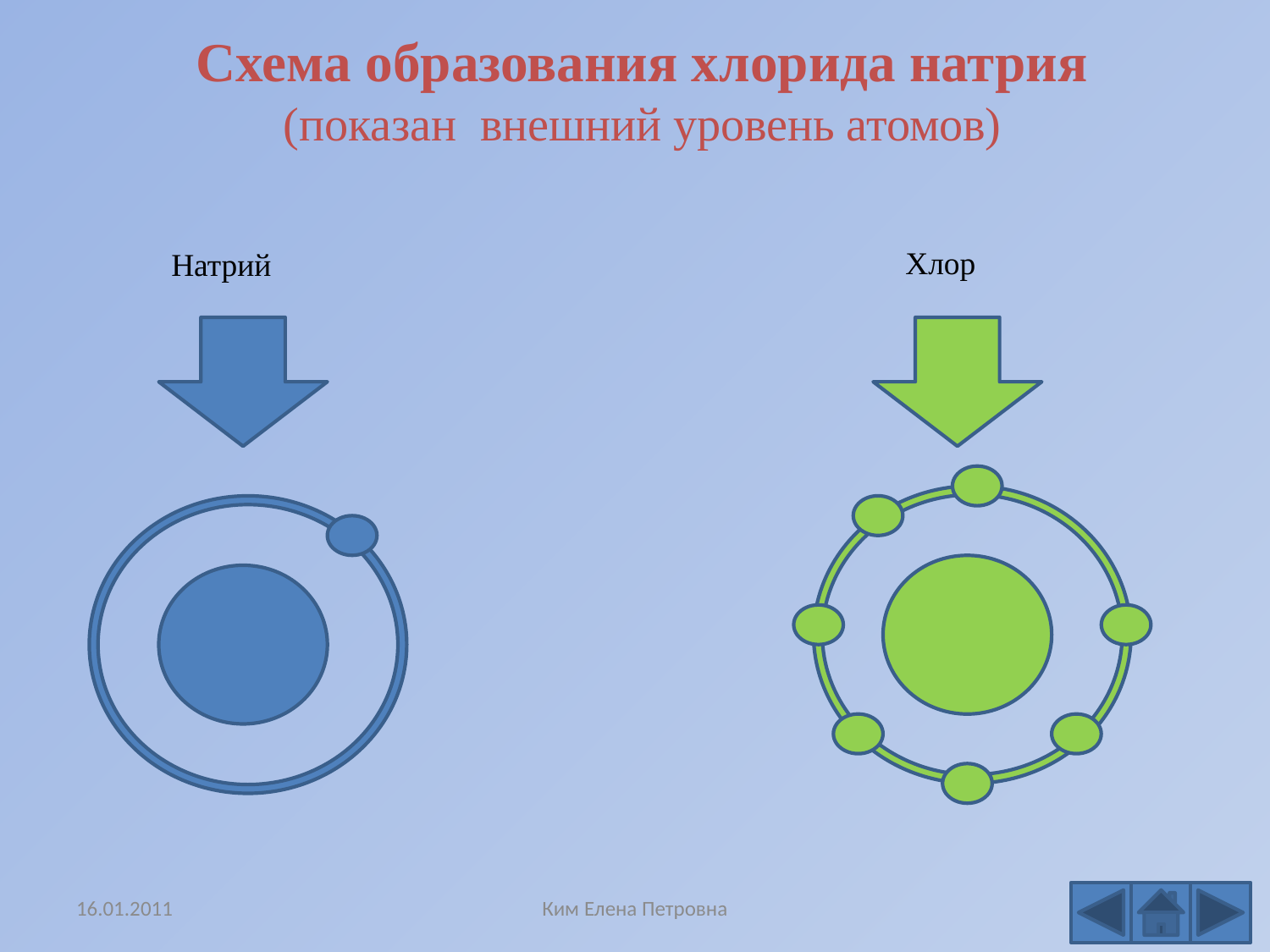

# Схема образования хлорида натрия (показан  внешний уровень атомов)
Хлор
Натрий

16.01.2011
Ким Елена Петровна